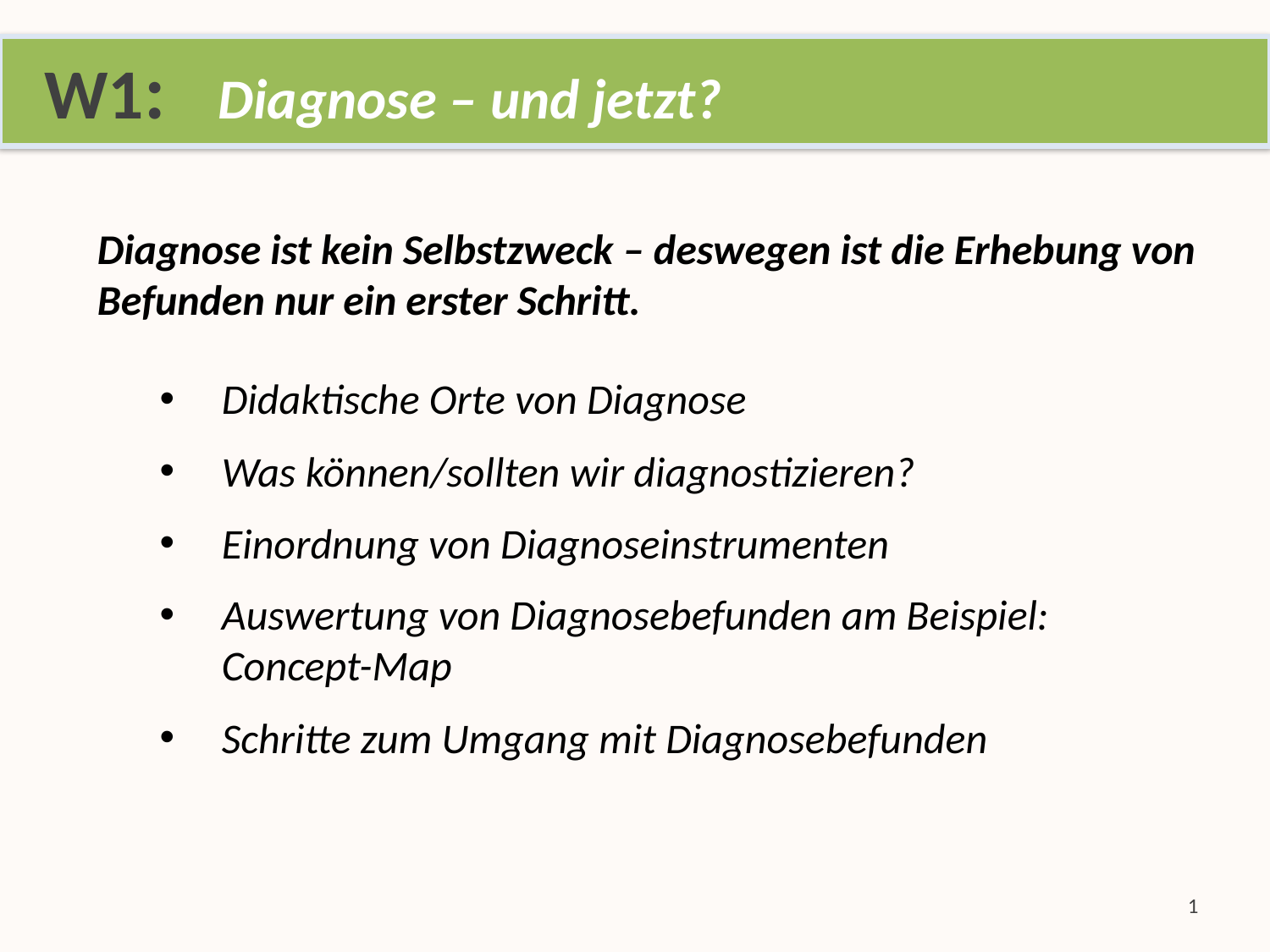

# W1:   Diagnose – und jetzt?
Diagnose ist kein Selbstzweck – deswegen ist die Erhebung von Befunden nur ein erster Schritt.
Didaktische Orte von Diagnose
Was können/sollten wir diagnostizieren?
Einordnung von Diagnoseinstrumenten
Auswertung von Diagnosebefunden am Beispiel: Concept-Map
Schritte zum Umgang mit Diagnosebefunden
1